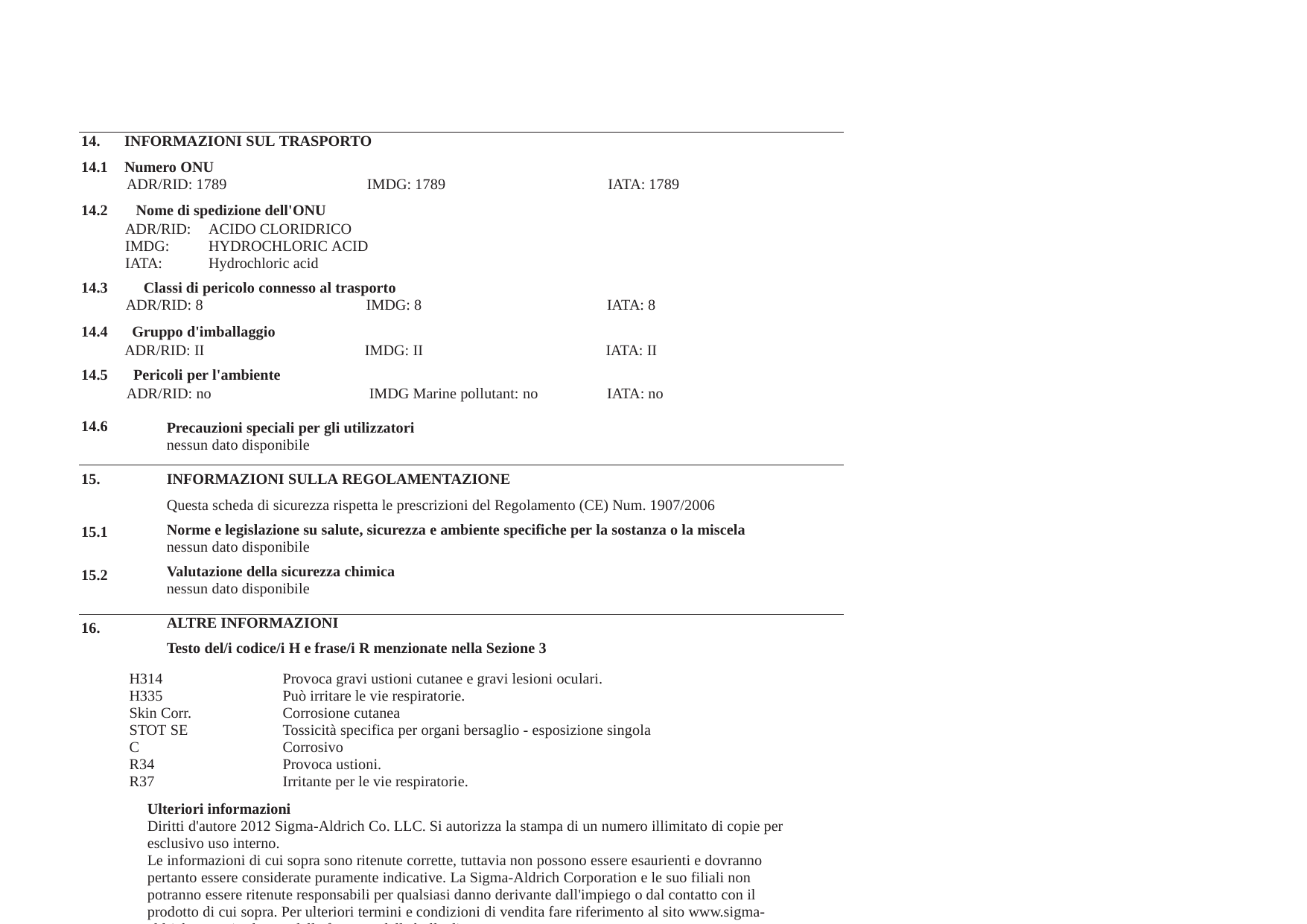

14.
14.1
INFORMAZIONI SUL TRASPORTO
Numero ONU
ADR/RID: 1789
IMDG: 1789
IATA: 1789
14.2
Nome di spedizione dell'ONU
ADR/RID:
IMDG:
IATA:
ACIDO CLORIDRICO
HYDROCHLORIC ACID
Hydrochloric acid
14.3
Classi di pericolo connesso al trasporto
ADR/RID: 8
IMDG: 8
IATA: 8
14.4
Gruppo d'imballaggio
ADR/RID: II
IMDG: II
IATA: II
14.5
Pericoli per l'ambiente
ADR/RID: no
IMDG Marine pollutant: no
IATA: no
14.6

15.

15.1

15.2

16.
Precauzioni speciali per gli utilizzatori
nessun dato disponibile

INFORMAZIONI SULLA REGOLAMENTAZIONE
Questa scheda di sicurezza rispetta le prescrizioni del Regolamento (CE) Num. 1907/2006
Norme e legislazione su salute, sicurezza e ambiente specifiche per la sostanza o la miscela
nessun dato disponibile
Valutazione della sicurezza chimica
nessun dato disponibile

ALTRE INFORMAZIONI
Testo del/i codice/i H e frase/i R menzionate nella Sezione 3

H314
H335
Skin Corr.
STOT SE
C
R34
R37
Provoca gravi ustioni cutanee e gravi lesioni oculari.
Può irritare le vie respiratorie.
Corrosione cutanea
Tossicità specifica per organi bersaglio - esposizione singola
Corrosivo
Provoca ustioni.
Irritante per le vie respiratorie.
Ulteriori informazioni
Diritti d'autore 2012 Sigma-Aldrich Co. LLC. Si autorizza la stampa di un numero illimitato di copie per
esclusivo uso interno.
Le informazioni di cui sopra sono ritenute corrette, tuttavia non possono essere esaurienti e dovranno
pertanto essere considerate puramente indicative. La Sigma-Aldrich Corporation e le suo filiali non
potranno essere ritenute responsabili per qualsiasi danno derivante dall'impiego o dal contatto con il
prodotto di cui sopra. Per ulteriori termini e condizioni di vendita fare riferimento al sito www.sigma-
aldrich.com e/o al retro della fattura o della bolla di accompagnamento.

Fluka - 84415
Pagina 7  di  7